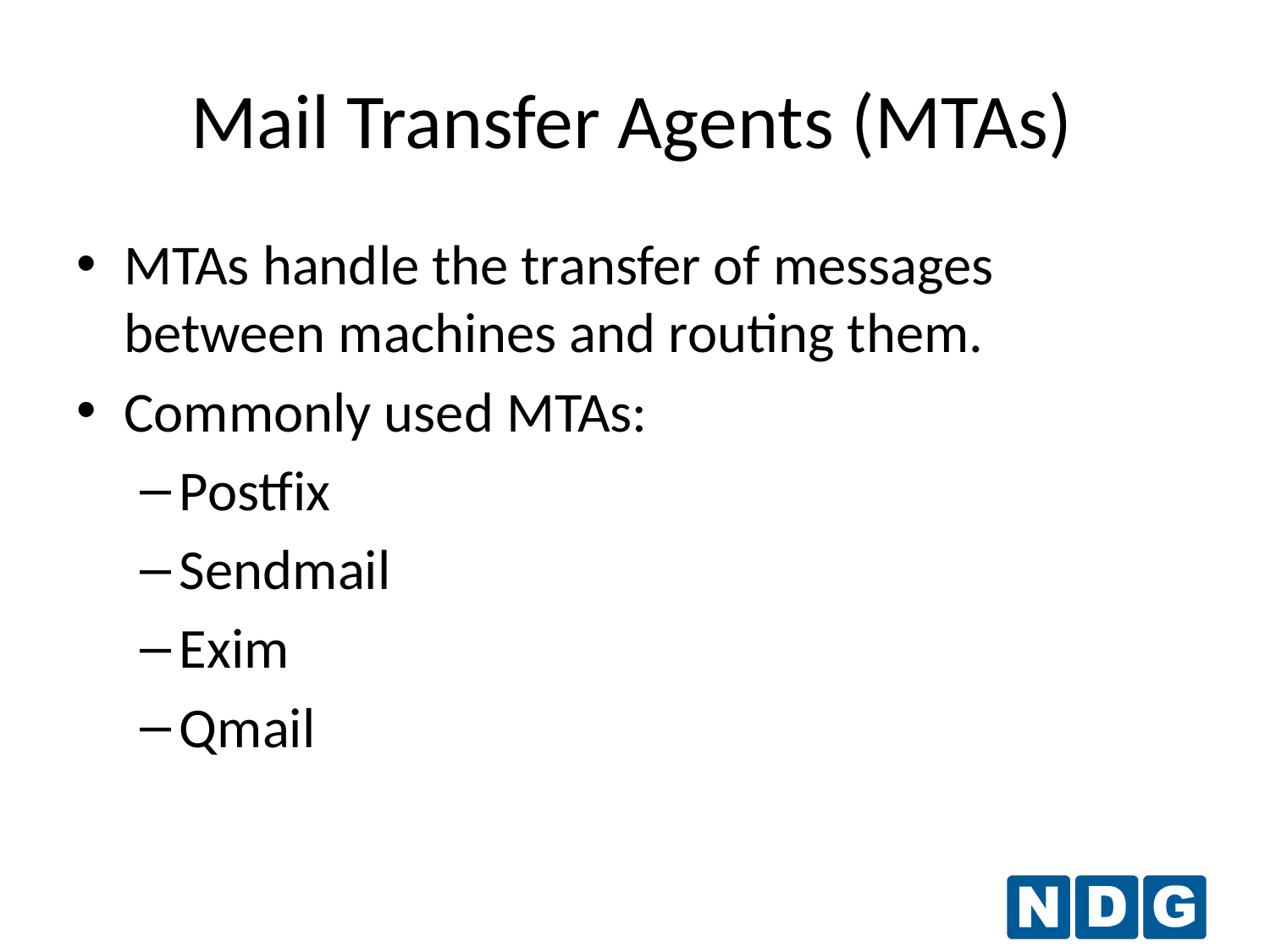

Mail Transfer Agents (MTAs)
MTAs handle the transfer of messages between machines and routing them.
Commonly used MTAs:
Postfix
Sendmail
Exim
Qmail